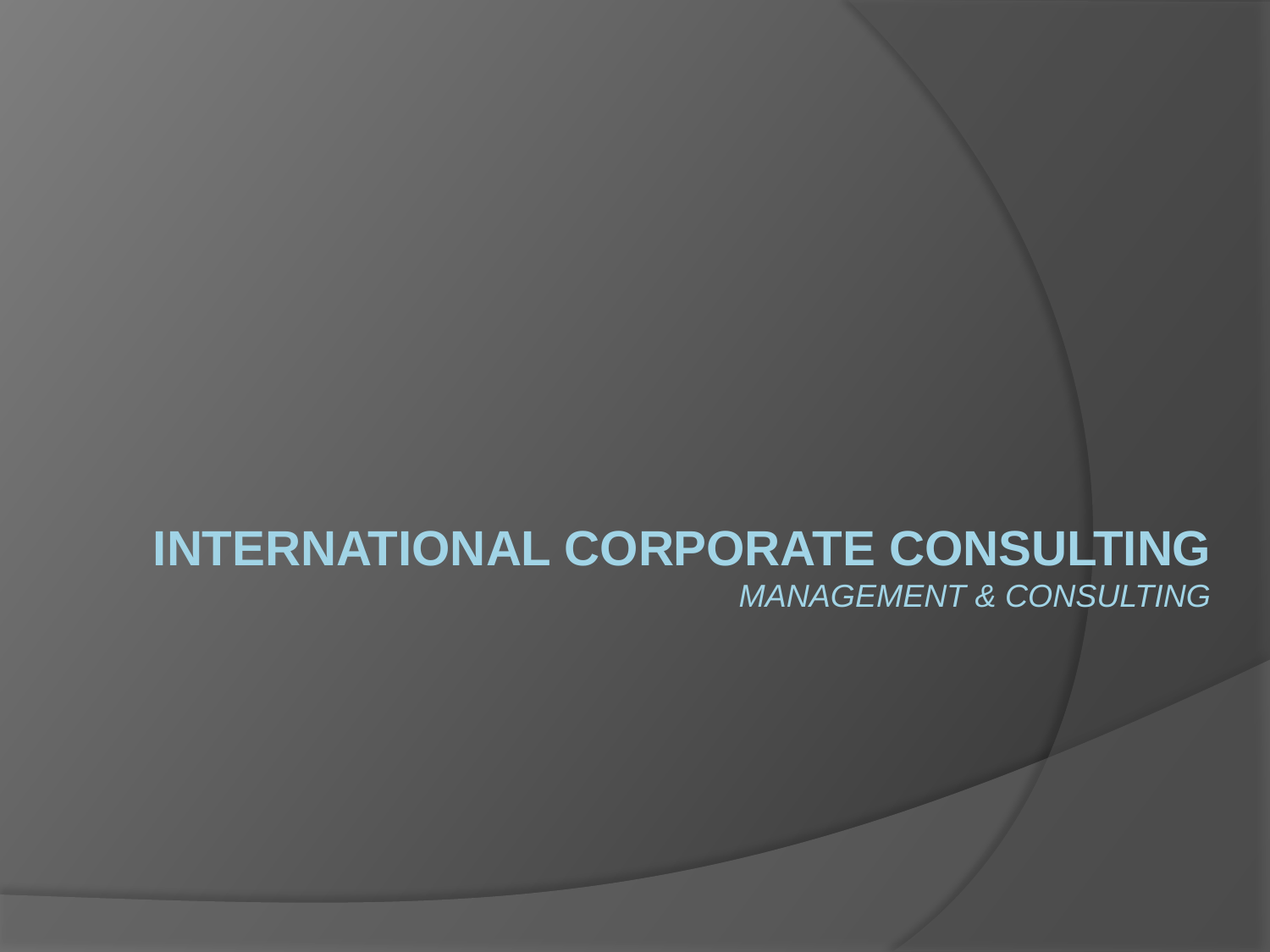

# INTERNATIONAL CORPORATE CONSULTING Management & Consulting